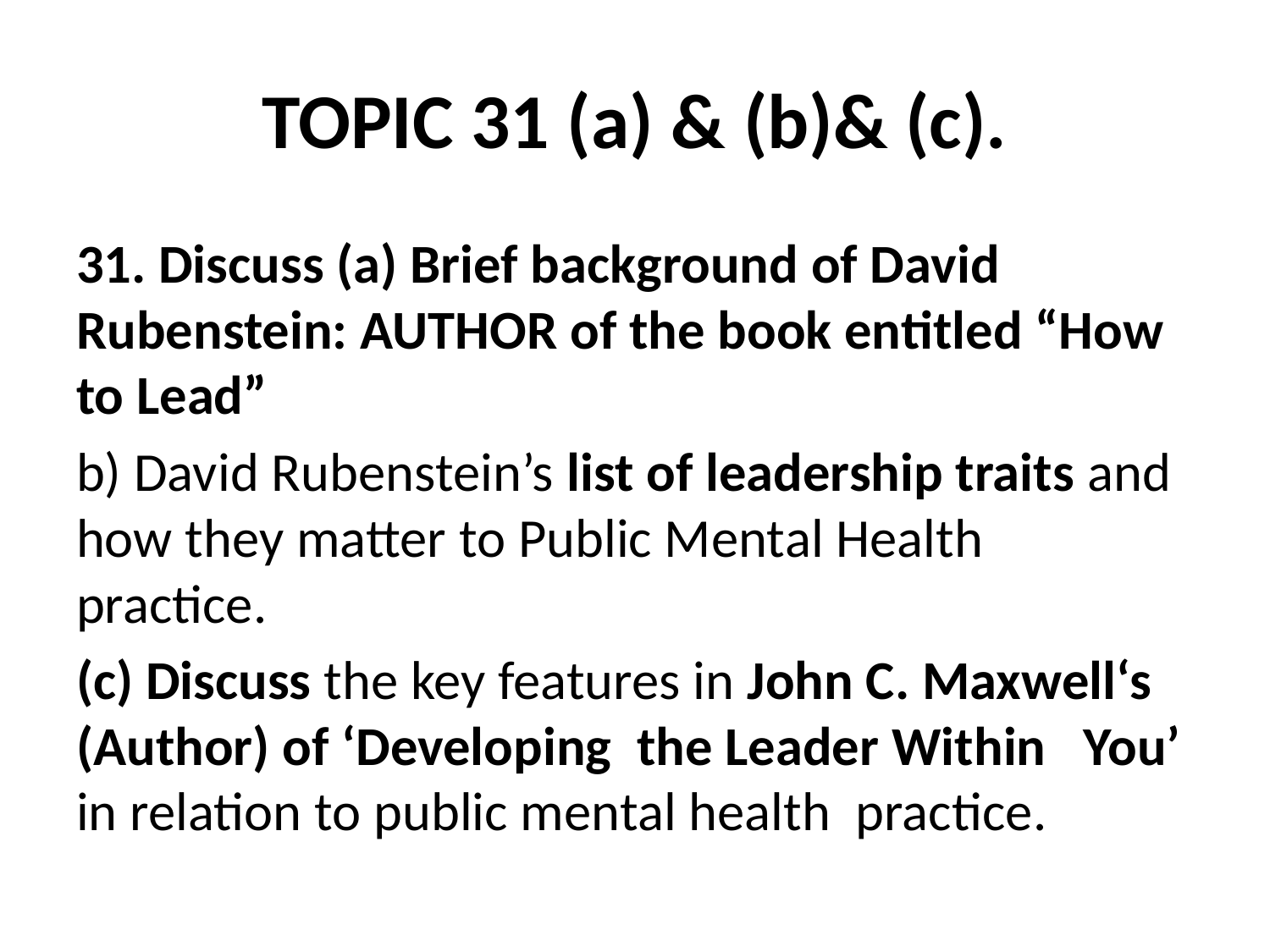

# TOPIC 31 (a) & (b)& (c).
31. Discuss (a) Brief background of David Rubenstein: AUTHOR of the book entitled “How to Lead”
b) David Rubenstein’s list of leadership traits and how they matter to Public Mental Health  practice.
(c) Discuss the key features in John C. Maxwell‘s (Author) of ‘Developing  the Leader Within   You’ in relation to public mental health  practice.